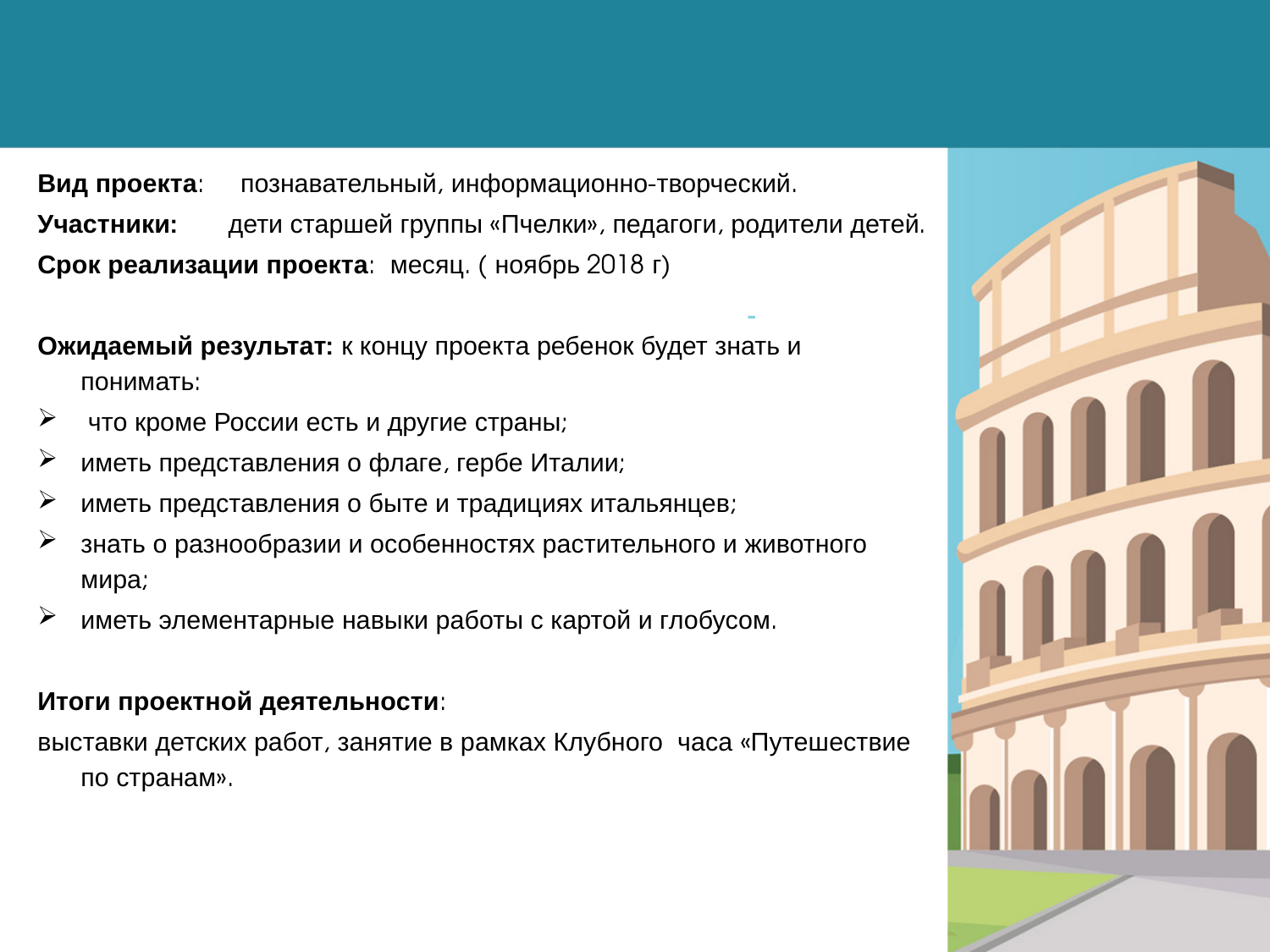

#
Вид проекта:     познавательный, информационно-творческий.
Участники:       дети старшей группы «Пчелки», педагоги, родители детей.
Срок реализации проекта:  месяц. ( ноябрь 2018 г)

Ожидаемый результат: к концу проекта ребенок будет знать и    понимать:
 что кроме России есть и другие страны;
иметь представления о флаге, гербе Италии;
иметь представления о быте и традициях итальянцев;
знать о разнообразии и особенностях растительного и животного мира;
иметь элементарные навыки работы с картой и глобусом.

Итоги проектной деятельности:
выставки детских работ, занятие в рамках Клубного  часа «Путешествие по странам».